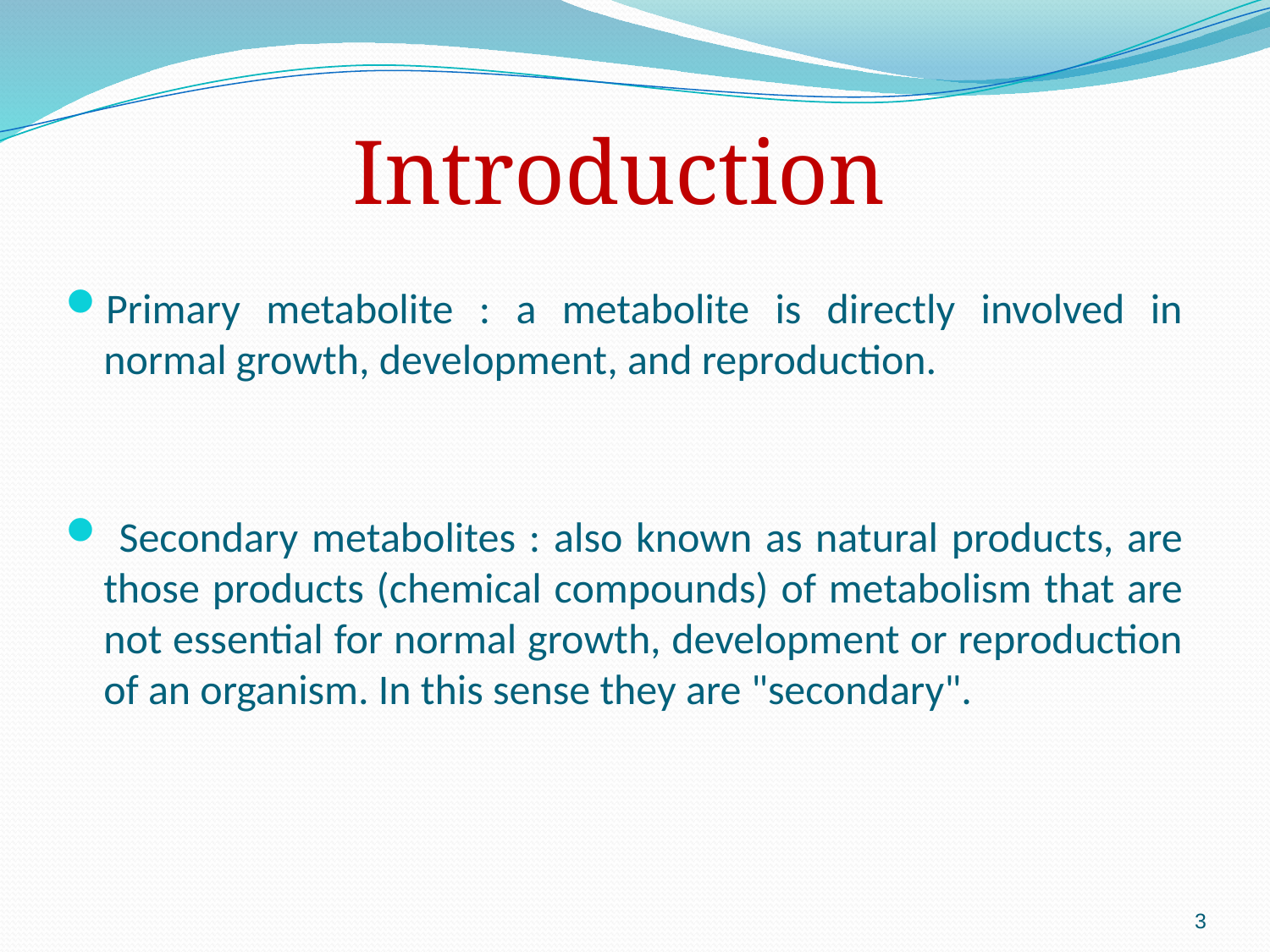

# Introduction
Primary metabolite : a metabolite is directly involved in normal growth, development, and reproduction.

 Secondary metabolites : also known as natural products, are those products (chemical compounds) of metabolism that are not essential for normal growth, development or reproduction of an organism. In this sense they are "secondary".
3